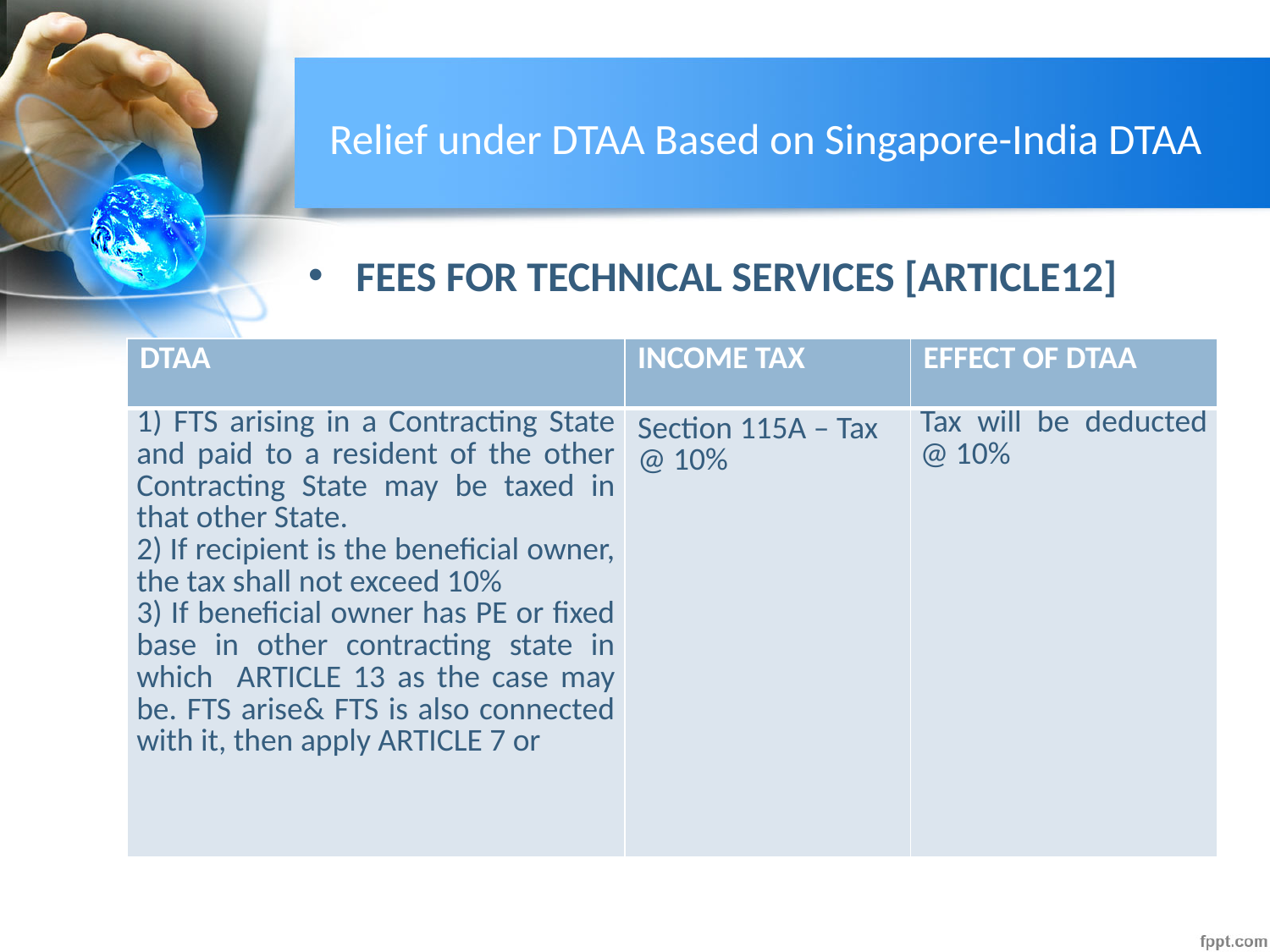

# Relief under DTAA Based on Singapore-India DTAA
FEES FOR TECHNICAL SERVICES [ARTICLE12]

| DTAA | INCOME TAX | EFFECT OF DTAA |
| --- | --- | --- |
| 1) FTS arising in a Contracting State and paid to a resident of the other Contracting State may be taxed in that other State. 2) If recipient is the beneficial owner, the tax shall not exceed 10% 3) If beneficial owner has PE or fixed base in other contracting state in which ARTICLE 13 as the case may be. FTS arise& FTS is also connected with it, then apply ARTICLE 7 or | Section 115A – Tax @ 10% | Tax will be deducted @ 10% |